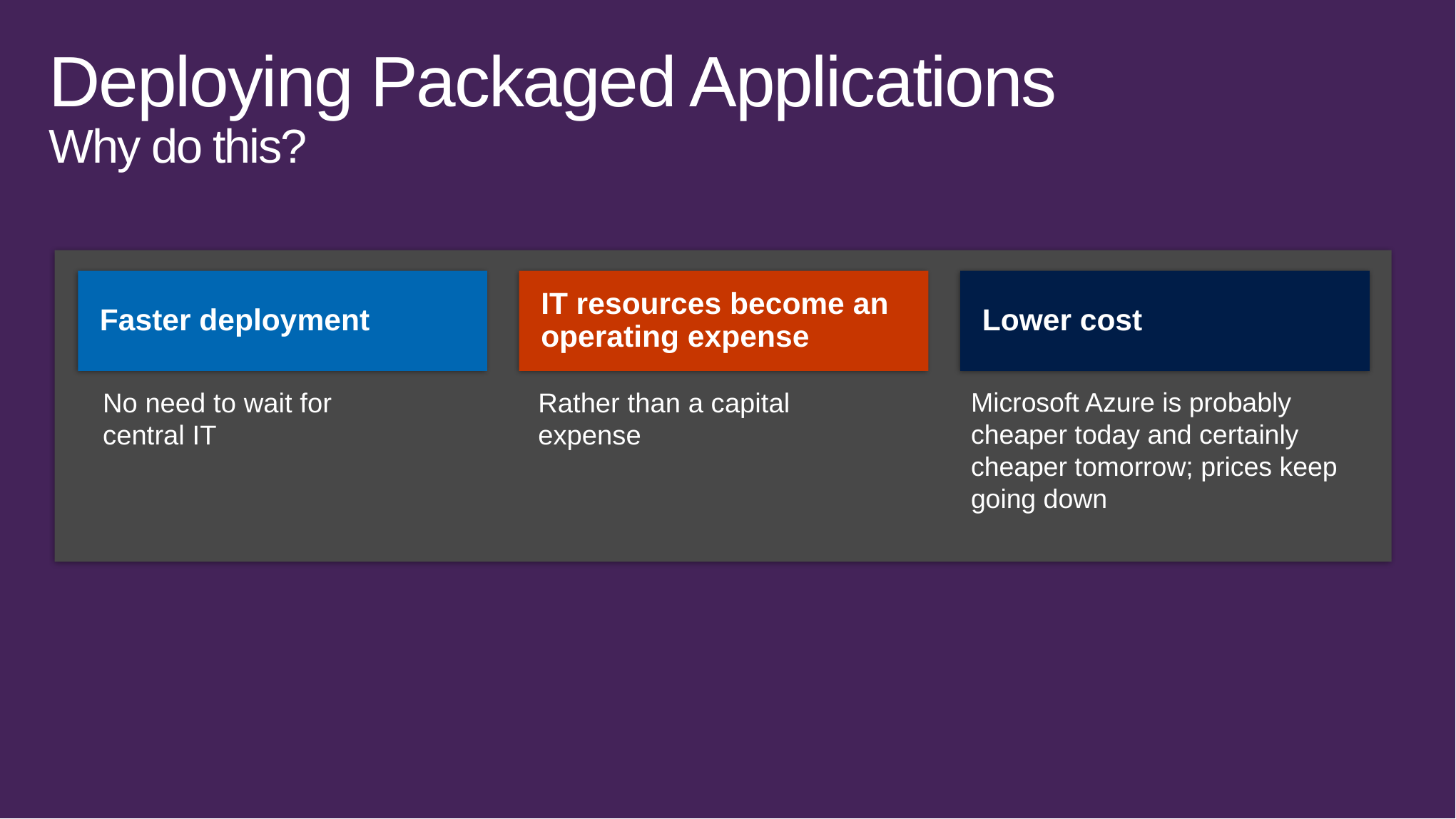

# Deploying Packaged Applications Why do this?

Faster deployment
No need to wait for
central IT
IT resources become an operating expense
Rather than a capital expense
Lower cost
Microsoft Azure is probably cheaper today and certainly cheaper tomorrow; prices keep going down